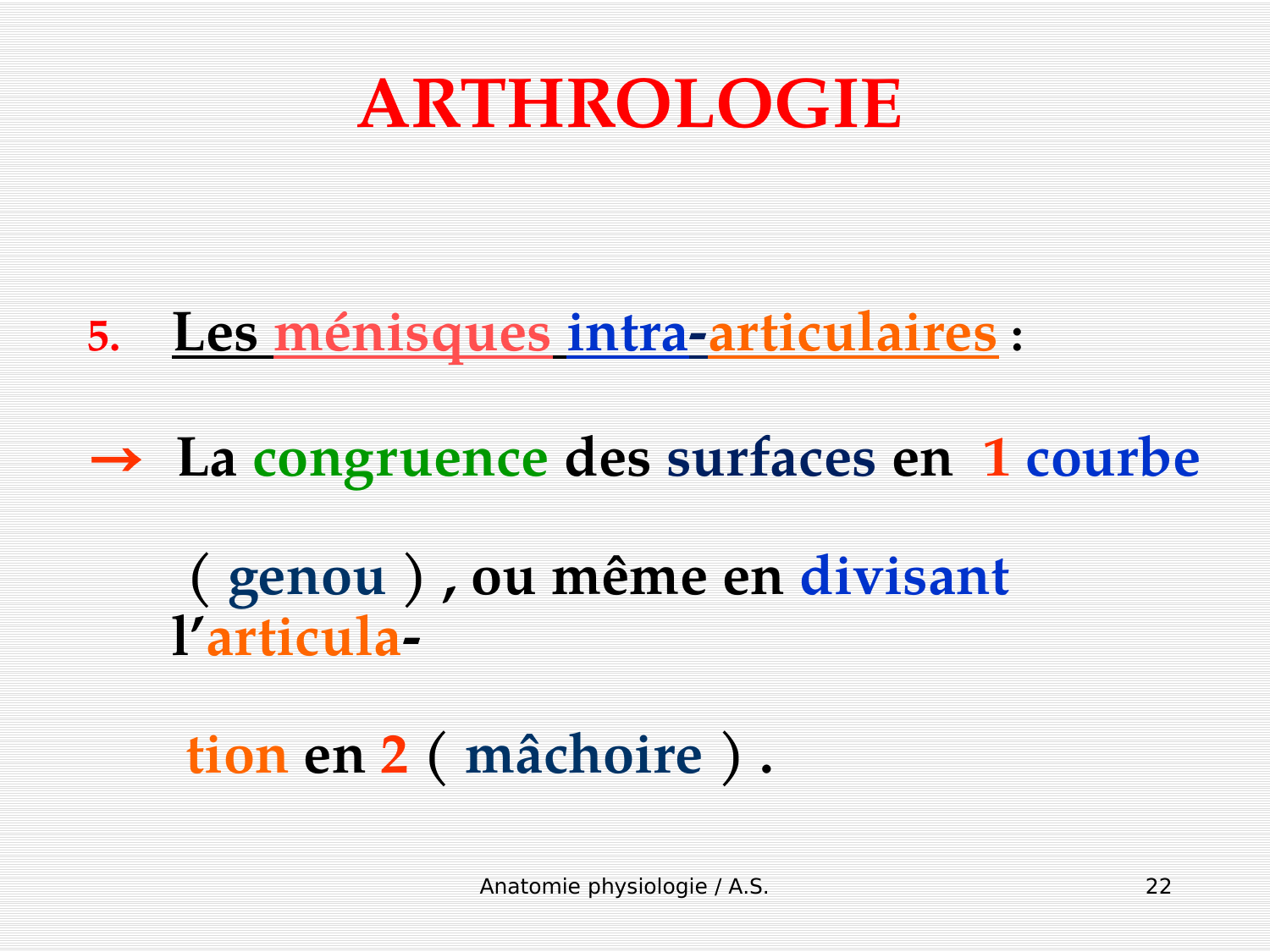

# ARTHROLOGIE
Les ménisques intra-articulaires :

→  La congruence des surfaces en  1 courbe

       ( genou ) , ou même en divisant l’articula-

       tion en 2 ( mâchoire ) .
Anatomie physiologie / A.S.
22